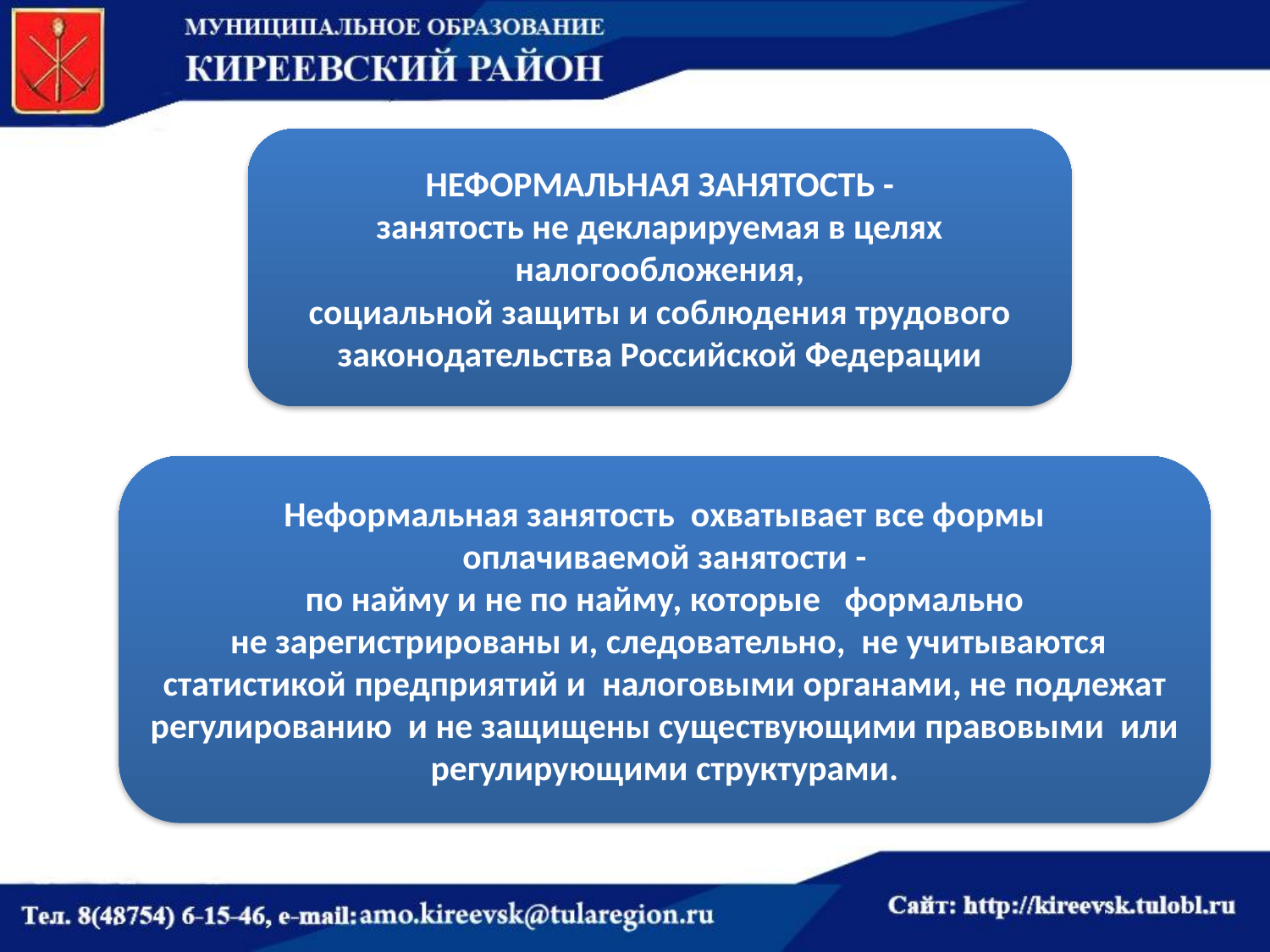

НЕФОРМАЛЬНАЯ ЗАНЯТОСТЬ -
занятость не декларируемая в целях налогообложения,
социальной защиты и соблюдения трудового
законодательства Российской Федерации
Неформальная занятость  охватывает все формы
 оплачиваемой занятости -
по найму и не по найму, которые   формально
 не зарегистрированы и, следовательно,  не учитываются статистикой предприятий и  налоговыми органами, не подлежат регулированию  и не защищены существующими правовыми  или регулирующими структурами.